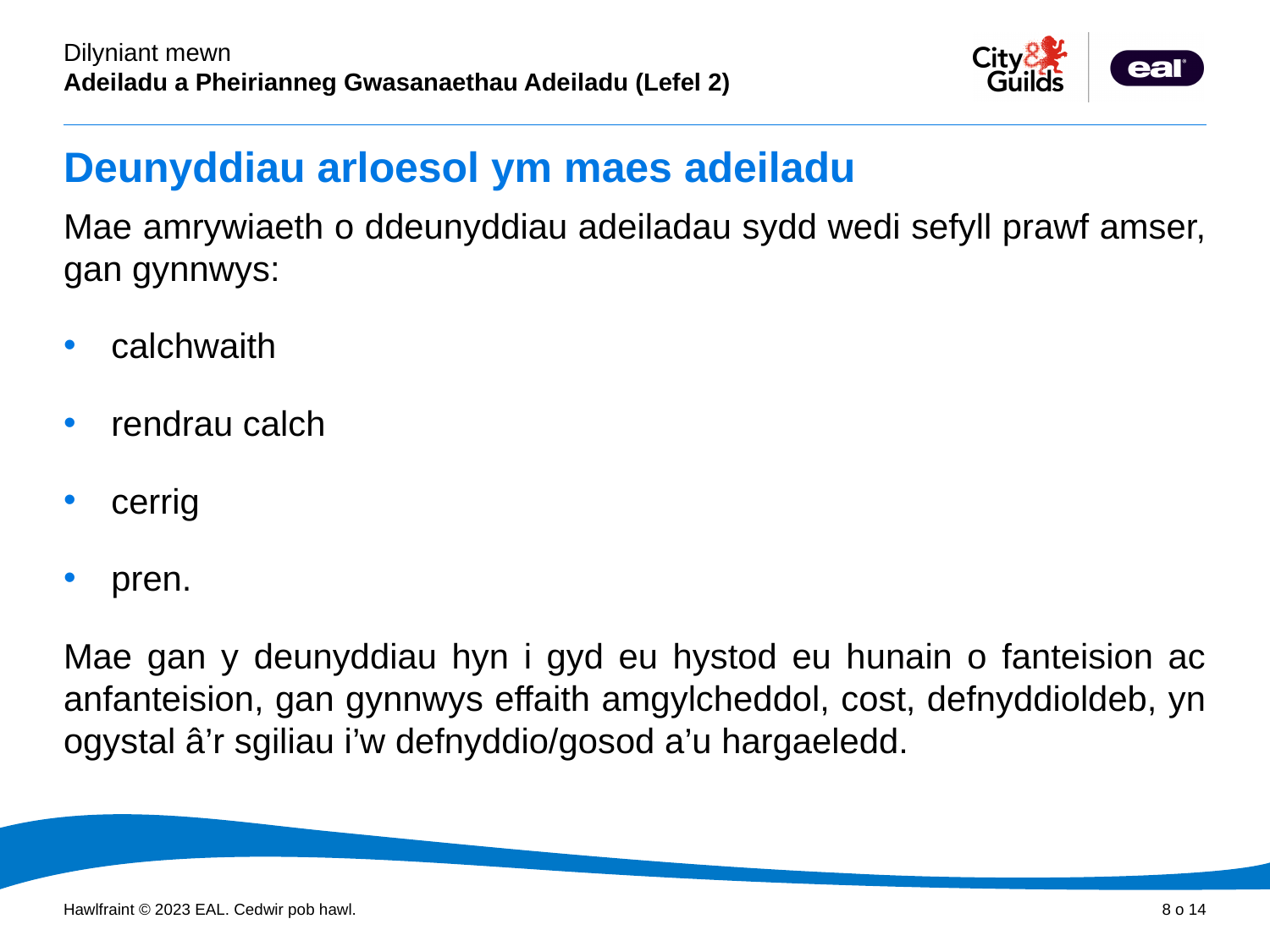

# Deunyddiau arloesol ym maes adeiladu
Mae amrywiaeth o ddeunyddiau adeiladau sydd wedi sefyll prawf amser, gan gynnwys:
calchwaith
rendrau calch
cerrig
pren.
Mae gan y deunyddiau hyn i gyd eu hystod eu hunain o fanteision ac anfanteision, gan gynnwys effaith amgylcheddol, cost, defnyddioldeb, yn ogystal â’r sgiliau i’w defnyddio/gosod a’u hargaeledd.